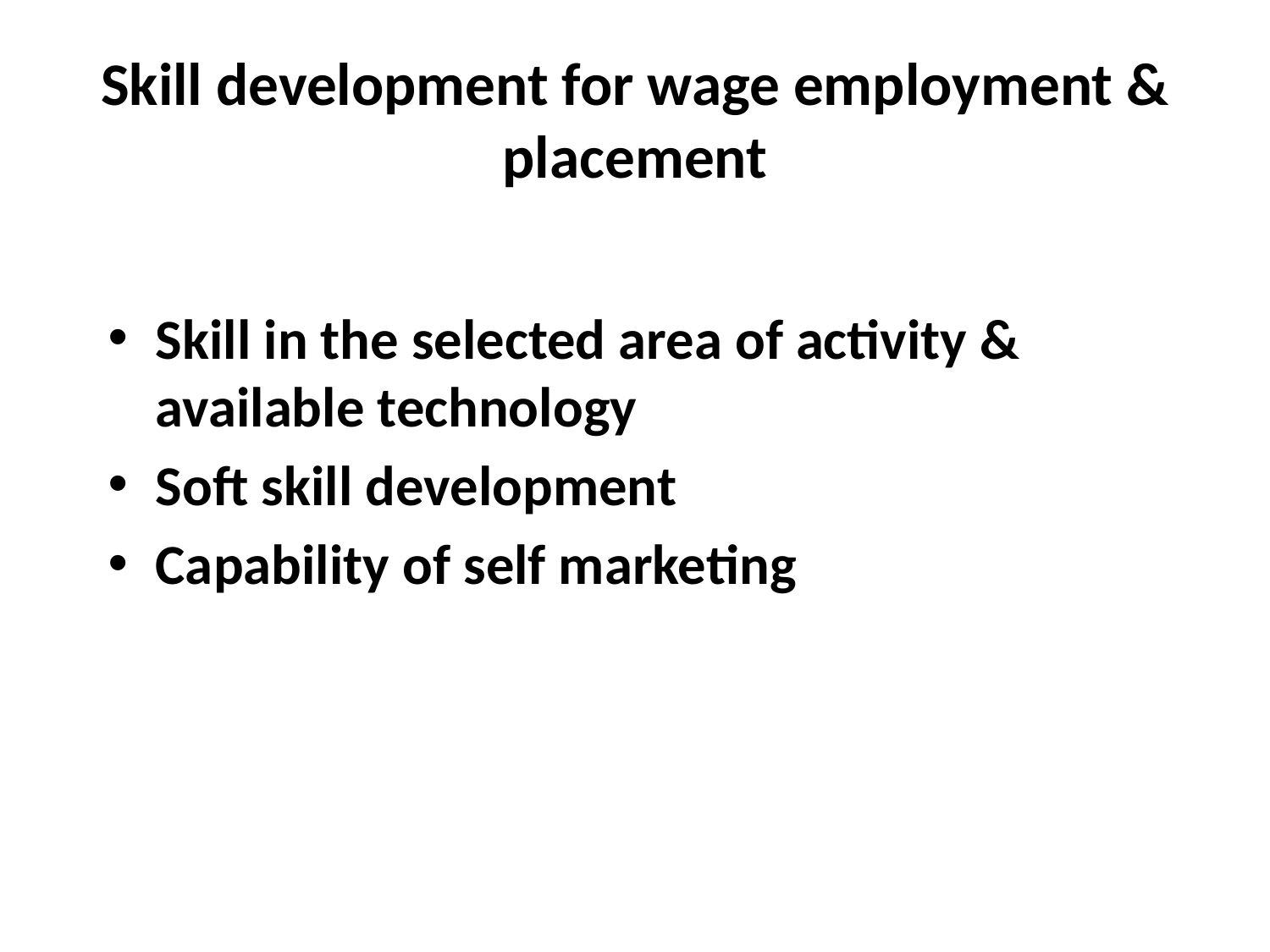

# Skill development for wage employment & placement
Skill in the selected area of activity & available technology
Soft skill development
Capability of self marketing